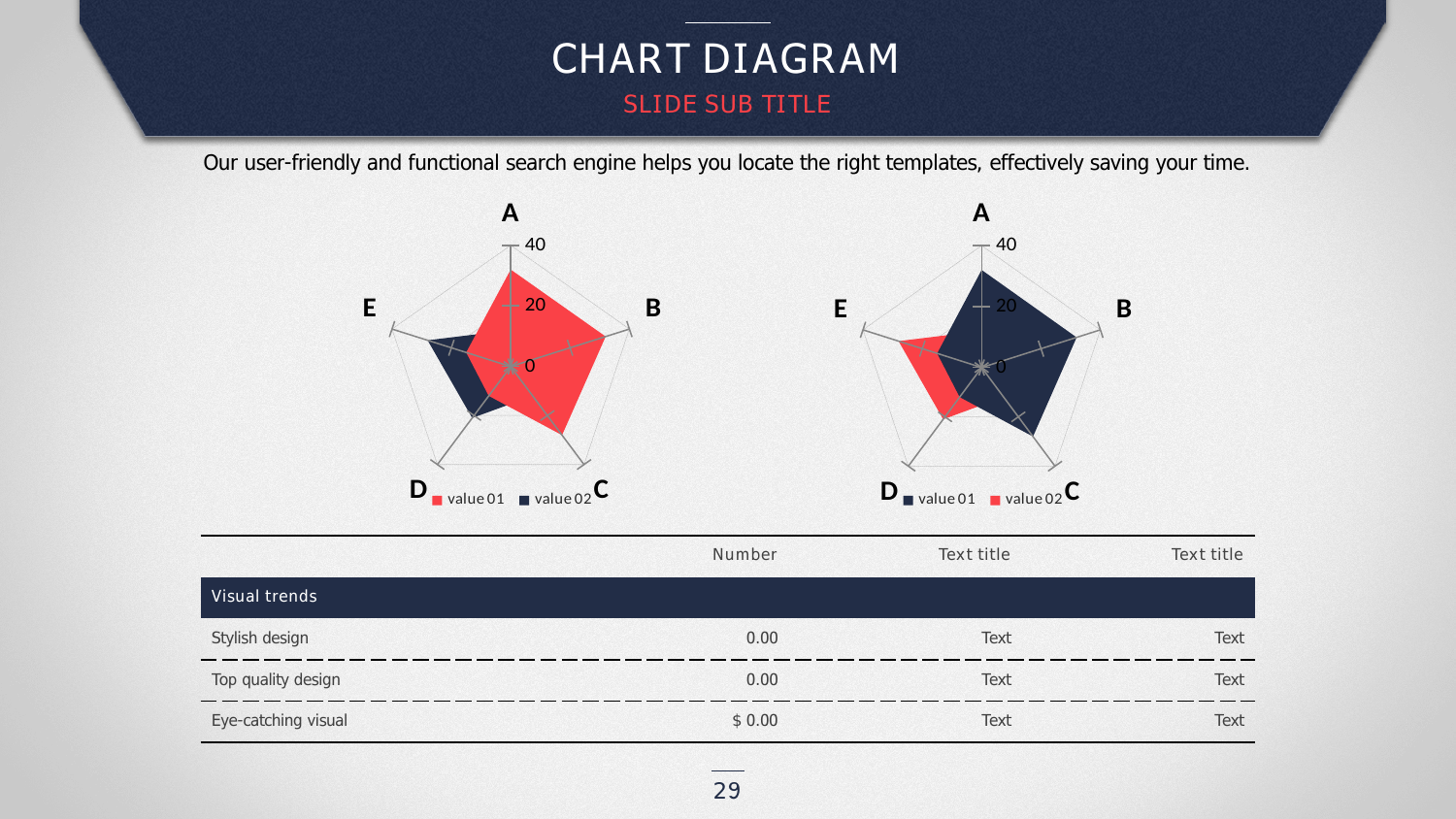

CHART DIAGRAM
SLIDE SUB TITLE
Our user-friendly and functional search engine helps you locate the right templates, effectively saving your time.

### Chart

| Category | value 01 | value 02 |
|---|---|---|
| A | 32.0 | 12.0 |
| B | 32.0 | 12.0 |
| C | 28.0 | 12.0 |
| D | 12.0 | 21.0 |
| E | 15.0 | 28.0 |

### Chart

| Category | value 01 | value 02 |
|---|---|---|
| A | 32.0 | 12.0 |
| B | 32.0 | 12.0 |
| C | 28.0 | 12.0 |
| D | 12.0 | 21.0 |
| E | 15.0 | 28.0 |
|  | Number | Text title | Text title |
| --- | --- | --- | --- |
| Visual trends |  |  |  |
| Stylish design | 0.00 | Text | Text |
| Top quality design | 0.00 | Text | Text |
| Eye-catching visual | $ 0.00 | Text | Text |
29